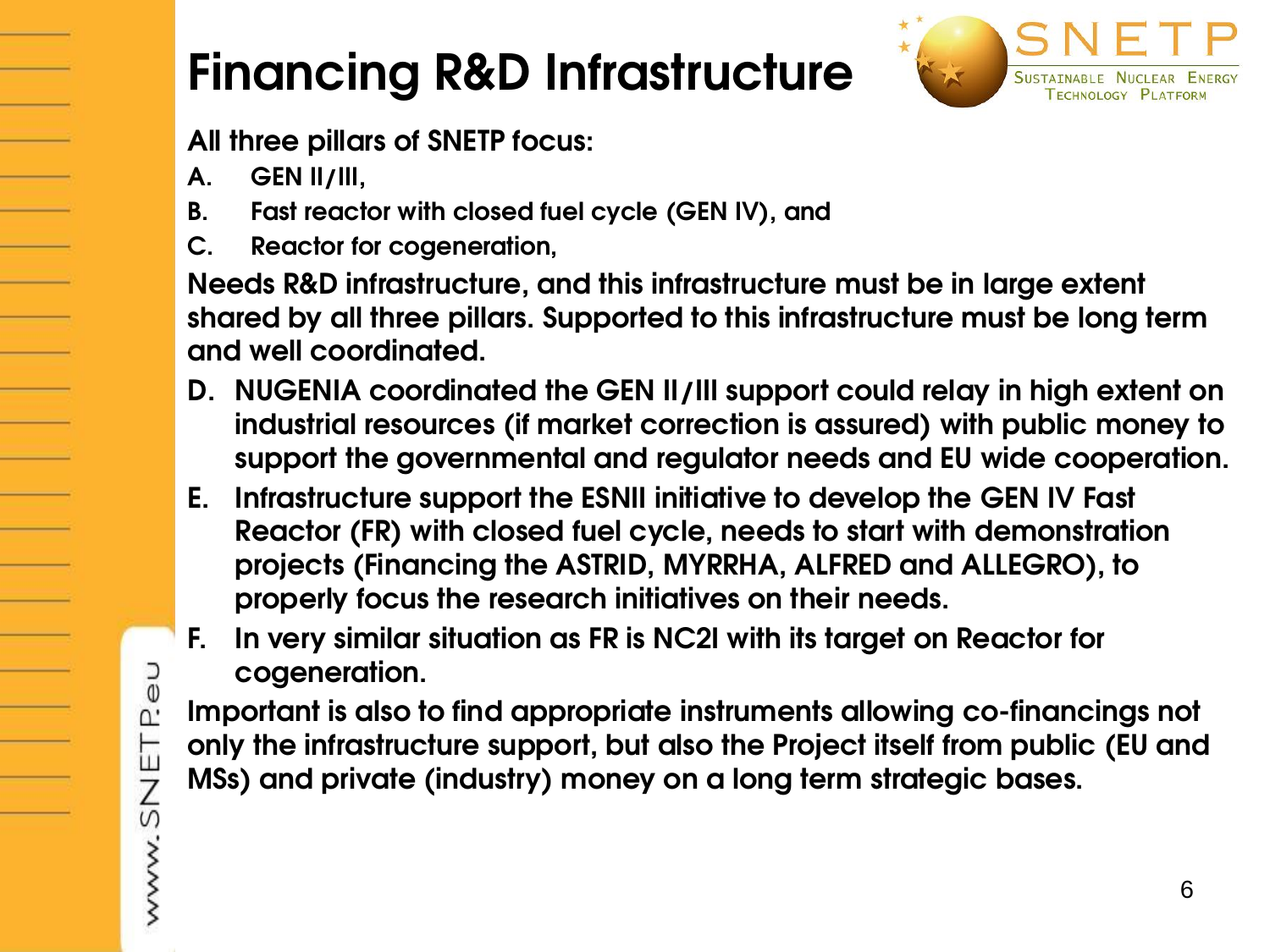

# Financing R&D Infrastructure
All three pillars of SNETP focus:
GEN II/III,
Fast reactor with closed fuel cycle (GEN IV), and
Reactor for cogeneration,
Needs R&D infrastructure, and this infrastructure must be in large extent shared by all three pillars. Supported to this infrastructure must be long term and well coordinated.
NUGENIA coordinated the GEN II/III support could relay in high extent on industrial resources (if market correction is assured) with public money to support the governmental and regulator needs and EU wide cooperation.
Infrastructure support the ESNII initiative to develop the GEN IV Fast Reactor (FR) with closed fuel cycle, needs to start with demonstration projects (Financing the ASTRID, MYRRHA, ALFRED and ALLEGRO), to properly focus the research initiatives on their needs.
In very similar situation as FR is NC2I with its target on Reactor for cogeneration.
Important is also to find appropriate instruments allowing co-financings not only the infrastructure support, but also the Project itself from public (EU and MSs) and private (industry) money on a long term strategic bases.

6